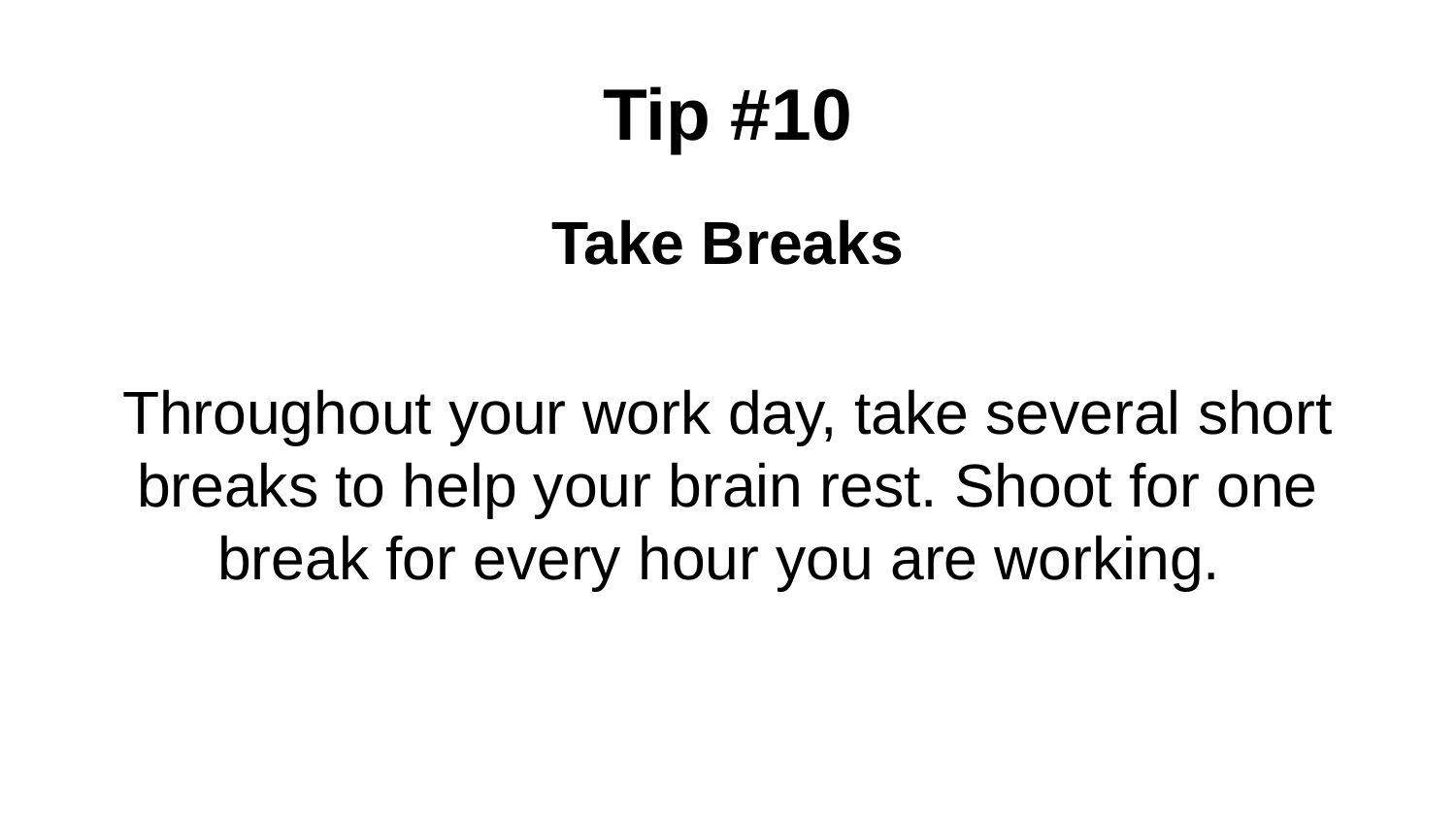

# Tip #10
Take Breaks

Throughout your work day, take several short breaks to help your brain rest. Shoot for one break for every hour you are working.